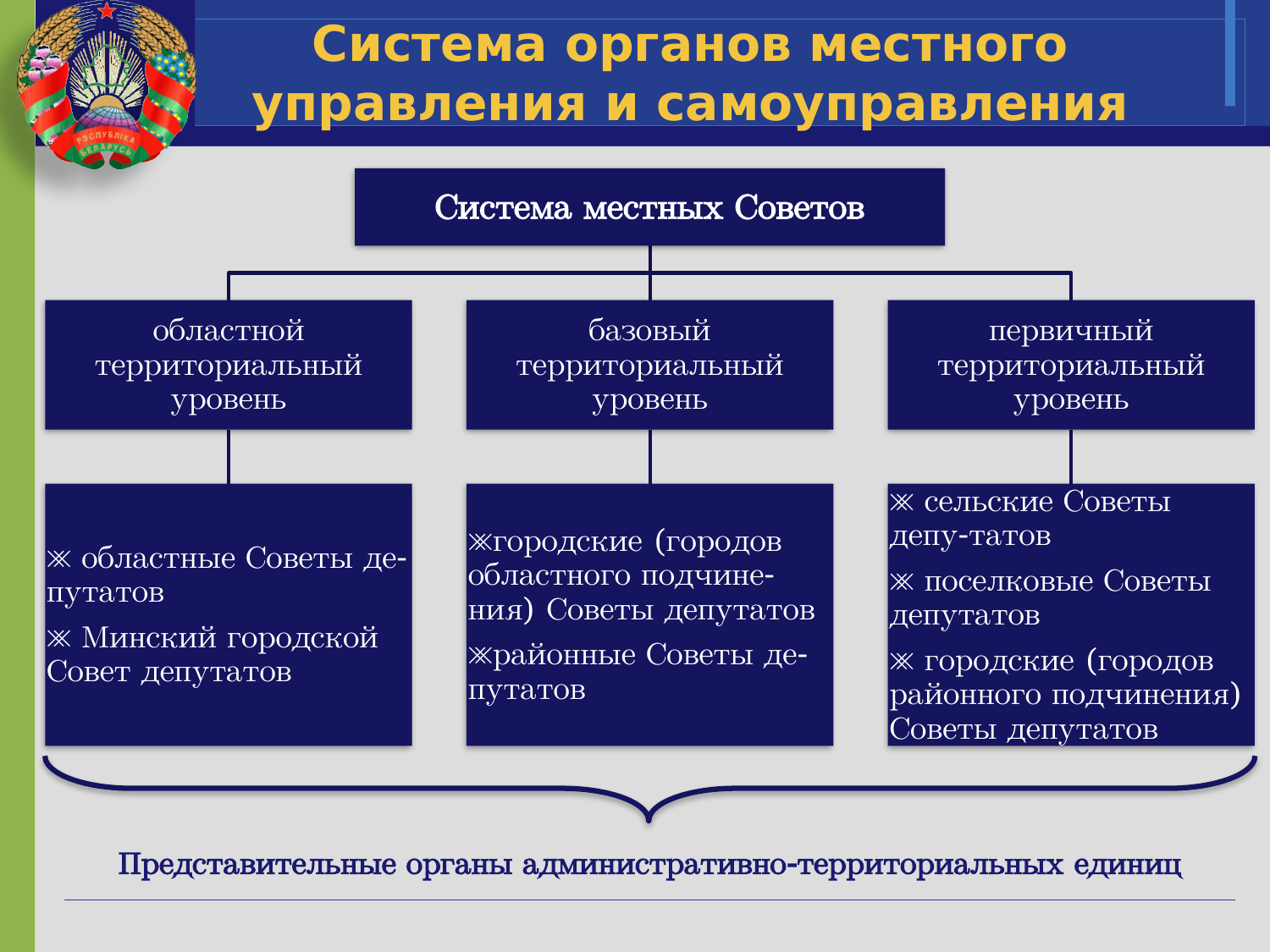

# Система органов местного управления и самоуправления
Система местных Советов
областной территориальный уровень
⨳ областные Советы де-путатов
⨳ Минский городской Совет депутатов
базовый территориальный уровень
⨳городские (городов областного подчине-ния) Советы депутатов
⨳районные Советы де-путатов
первичный территориальный уровень
⨳ сельские Советы депу-татов
⨳ поселковые Советы депутатов
⨳ городские (городов районного подчинения) Советы депутатов

Представительные органы административно-территориальных единиц